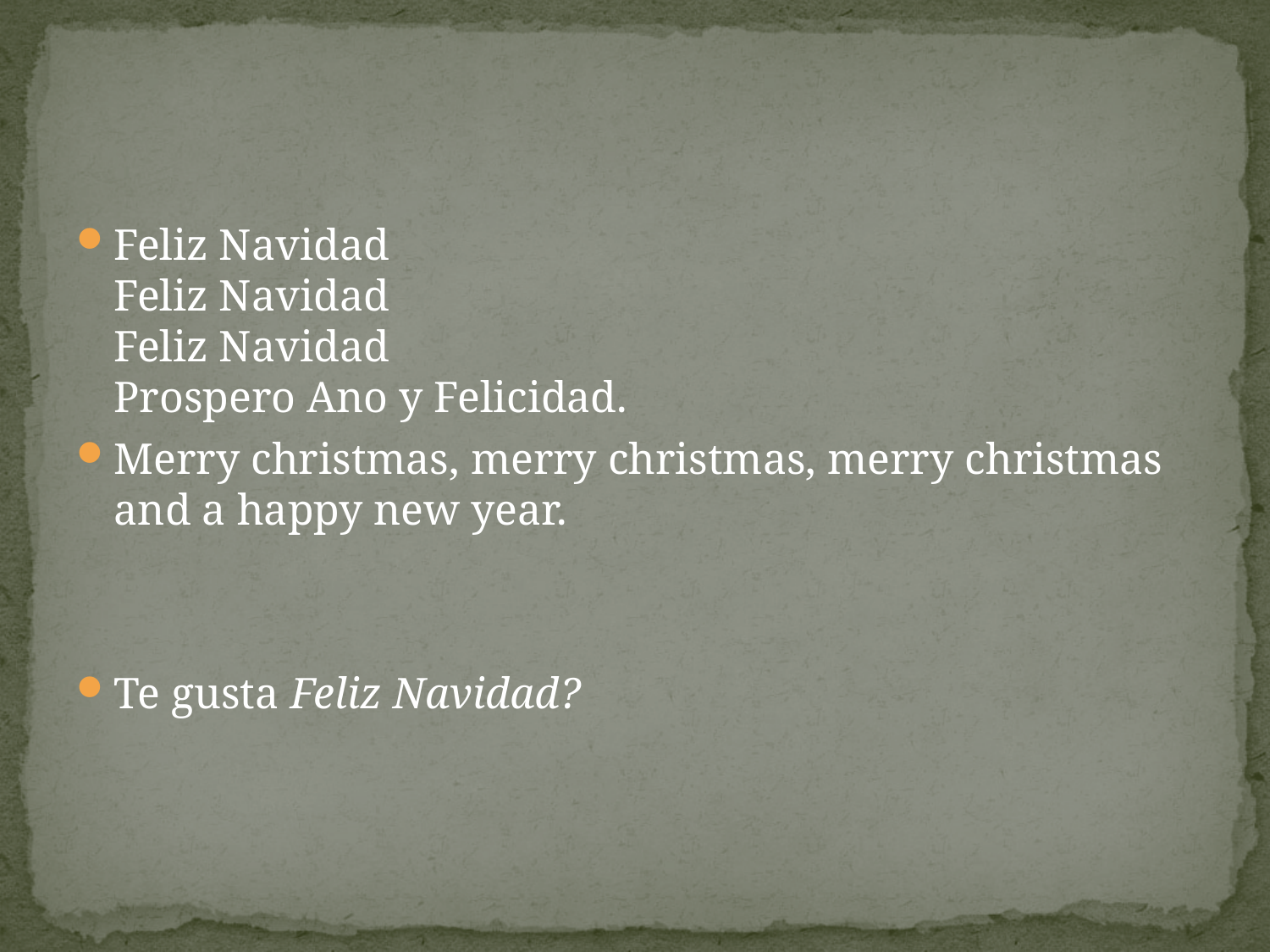

#
Feliz Navidad
Feliz Navidad
Feliz Navidad
Prospero Ano y Felicidad.
Merry christmas, merry christmas, merry christmas and a happy new year.

Te gusta Feliz Navidad?